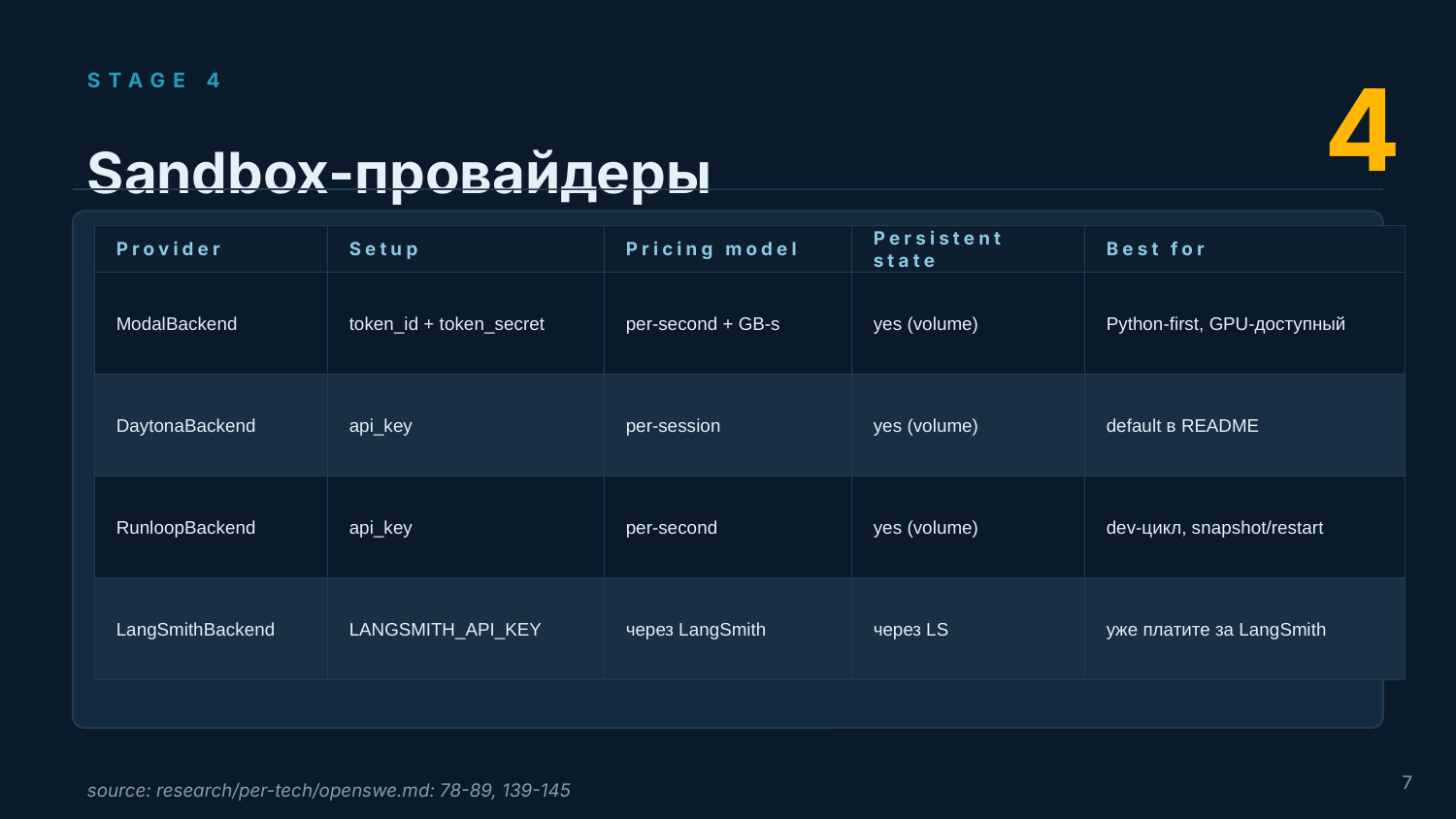

4
STAGE 4
Sandbox-провайдеры

Provider

Setup

Pricing model

Persistent state

Best for

ModalBackend

token_id + token_secret

per-second + GB-s

yes (volume)

Python-first, GPU-доступный

DaytonaBackend

api_key

per-session

yes (volume)

default в README

RunloopBackend

api_key

per-second

yes (volume)

dev-цикл, snapshot/restart

LangSmithBackend

LANGSMITH_API_KEY

через LangSmith

через LS

уже платите за LangSmith
7
source: research/per-tech/openswe.md: 78-89, 139-145